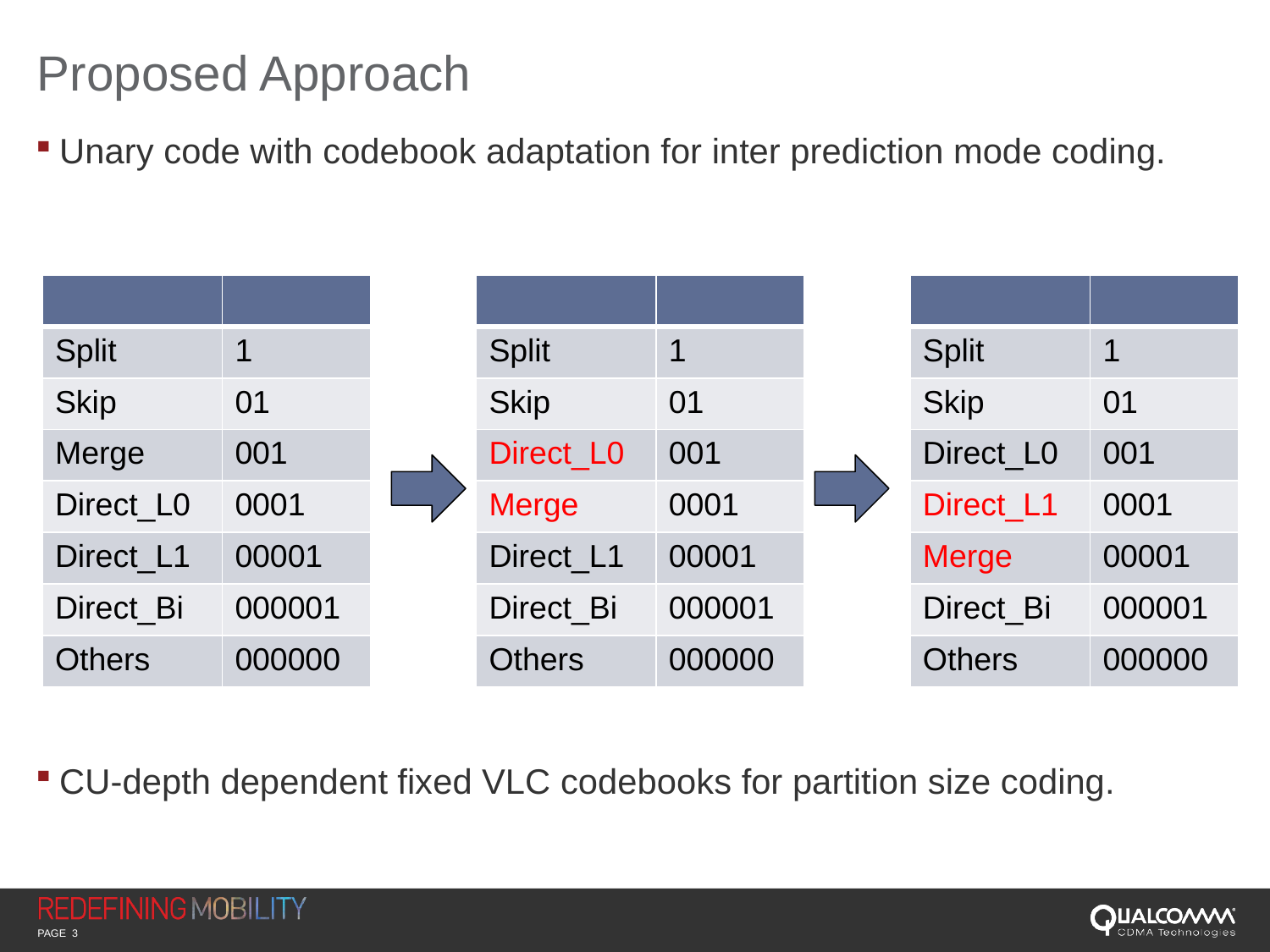

# Proposed Approach
Unary code with codebook adaptation for inter prediction mode coding.

CU-depth dependent fixed VLC codebooks for partition size coding.

|  |  |
| --- | --- |
| Split | 1 |
| Skip | 01 |
| Merge | 001 |
| Direct\_L0 | 0001 |
| Direct\_L1 | 00001 |
| Direct\_Bi | 000001 |
| Others | 000000 |
|  |  |
| --- | --- |
| Split | 1 |
| Skip | 01 |
| Direct\_L0 | 001 |
| Merge | 0001 |
| Direct\_L1 | 00001 |
| Direct\_Bi | 000001 |
| Others | 000000 |
|  |  |
| --- | --- |
| Split | 1 |
| Skip | 01 |
| Direct\_L0 | 001 |
| Direct\_L1 | 0001 |
| Merge | 00001 |
| Direct\_Bi | 000001 |
| Others | 000000 |